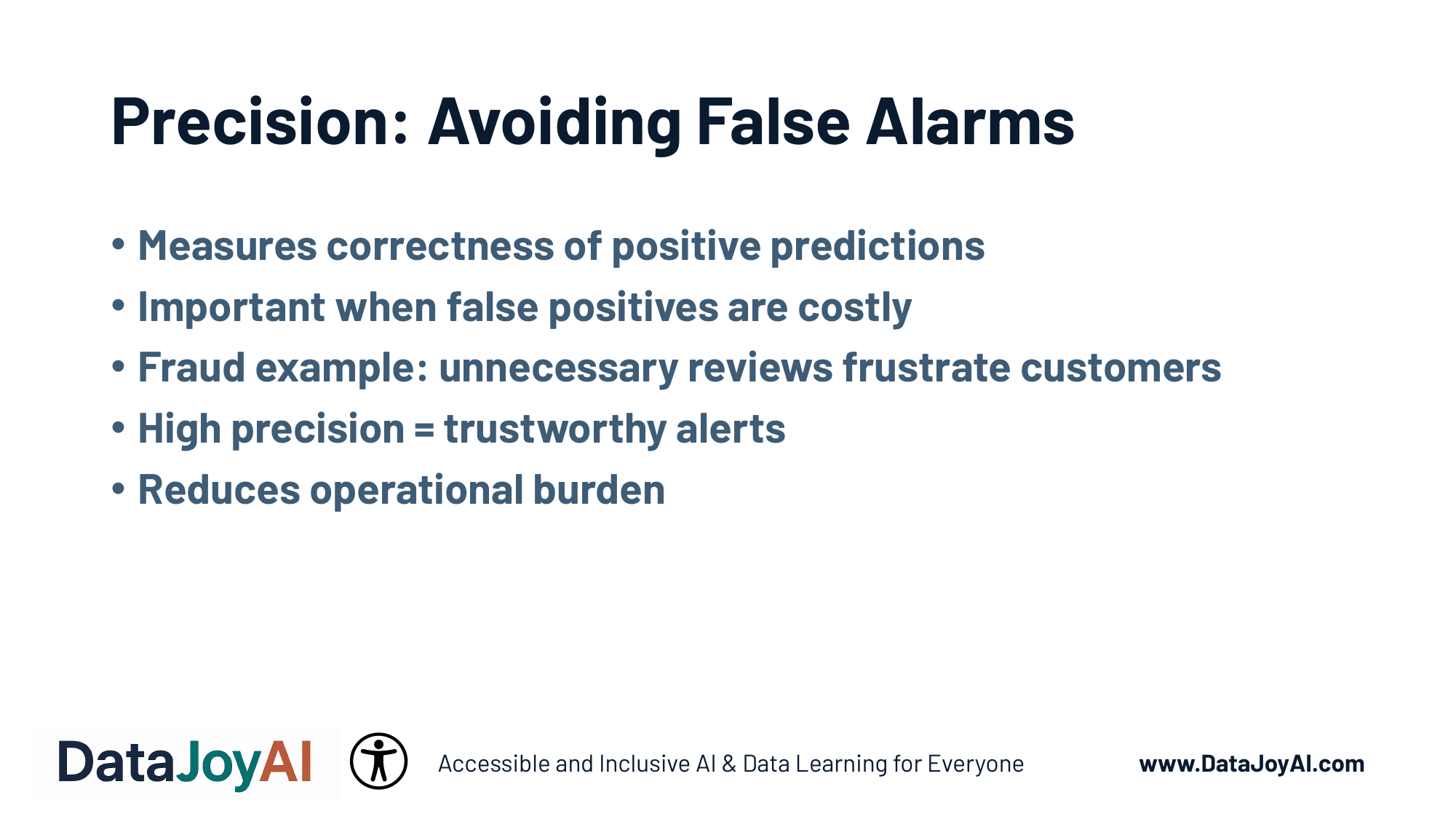

# Precision: Avoiding False Alarms
Measures correctness of positive predictions
Important when false positives are costly
Fraud example: unnecessary reviews frustrate customers
High precision = trustworthy alerts
Reduces operational burden